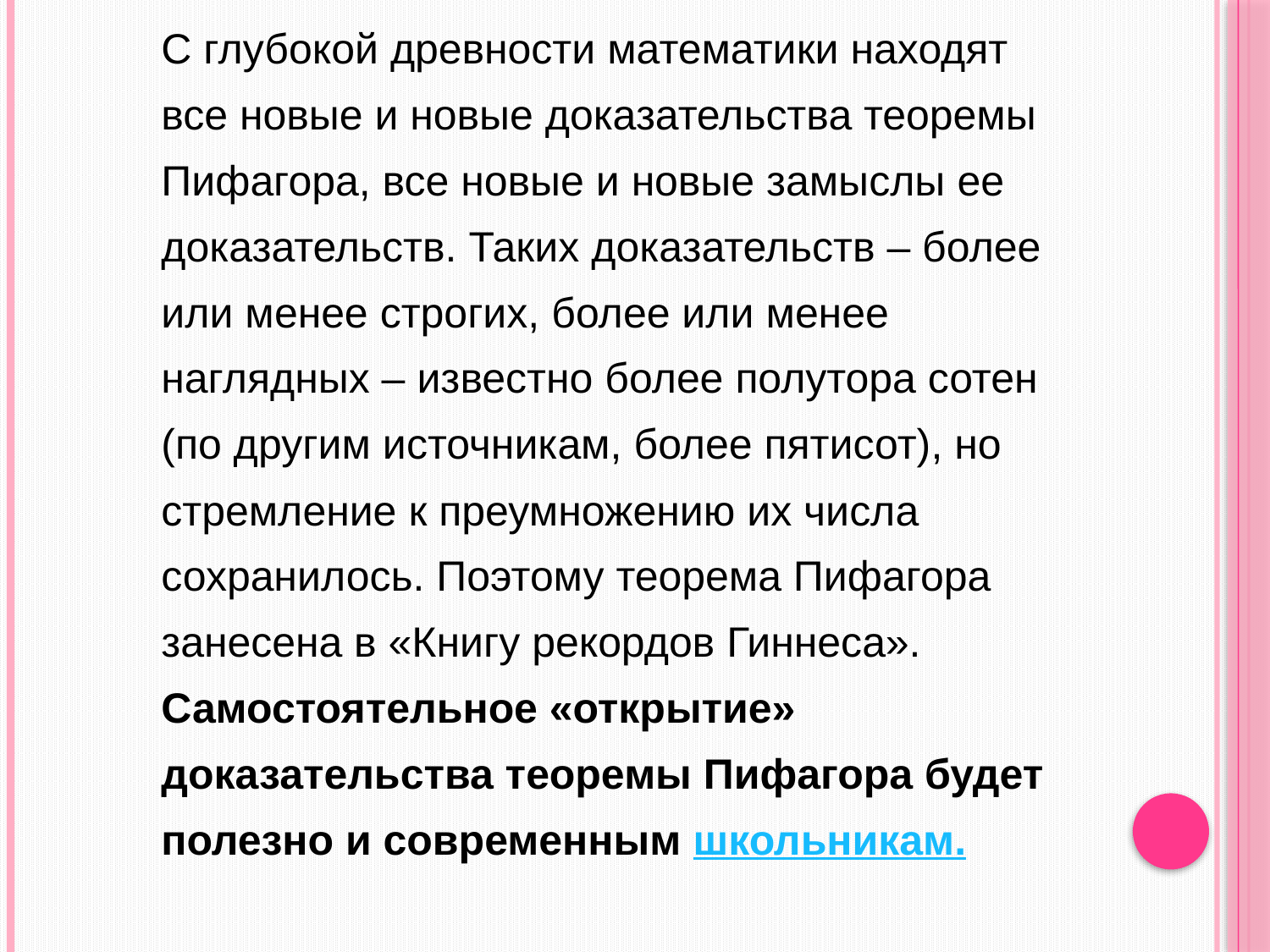

С глубокой древности математики находят все новые и новые доказательства теоремы Пифагора, все новые и новые замыслы ее доказательств. Таких доказательств – более или менее строгих, более или менее наглядных – известно более полутора сотен (по другим источникам, более пятисот), но стремление к преумножению их числа сохранилось. Поэтому теорема Пифагора занесена в «Книгу рекордов Гиннеса». Самостоятельное «открытие» доказательства теоремы Пифагора будет полезно и современным школьникам.